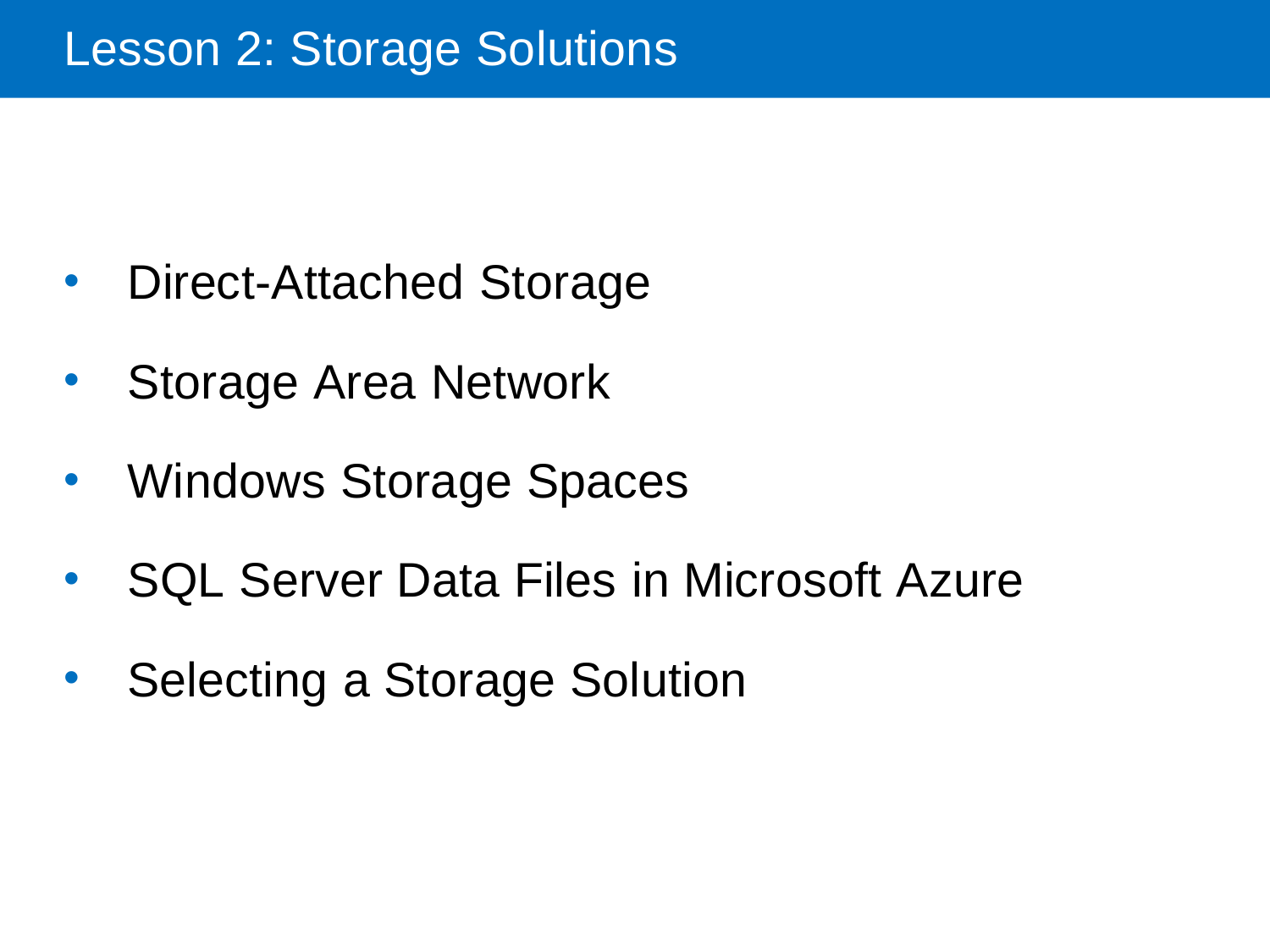

Lesson 2: Storage Solutions

Direct-Attached Storage
Storage Area Network
Windows Storage Spaces
SQL Server Data Files in Microsoft Azure
Selecting a Storage Solution